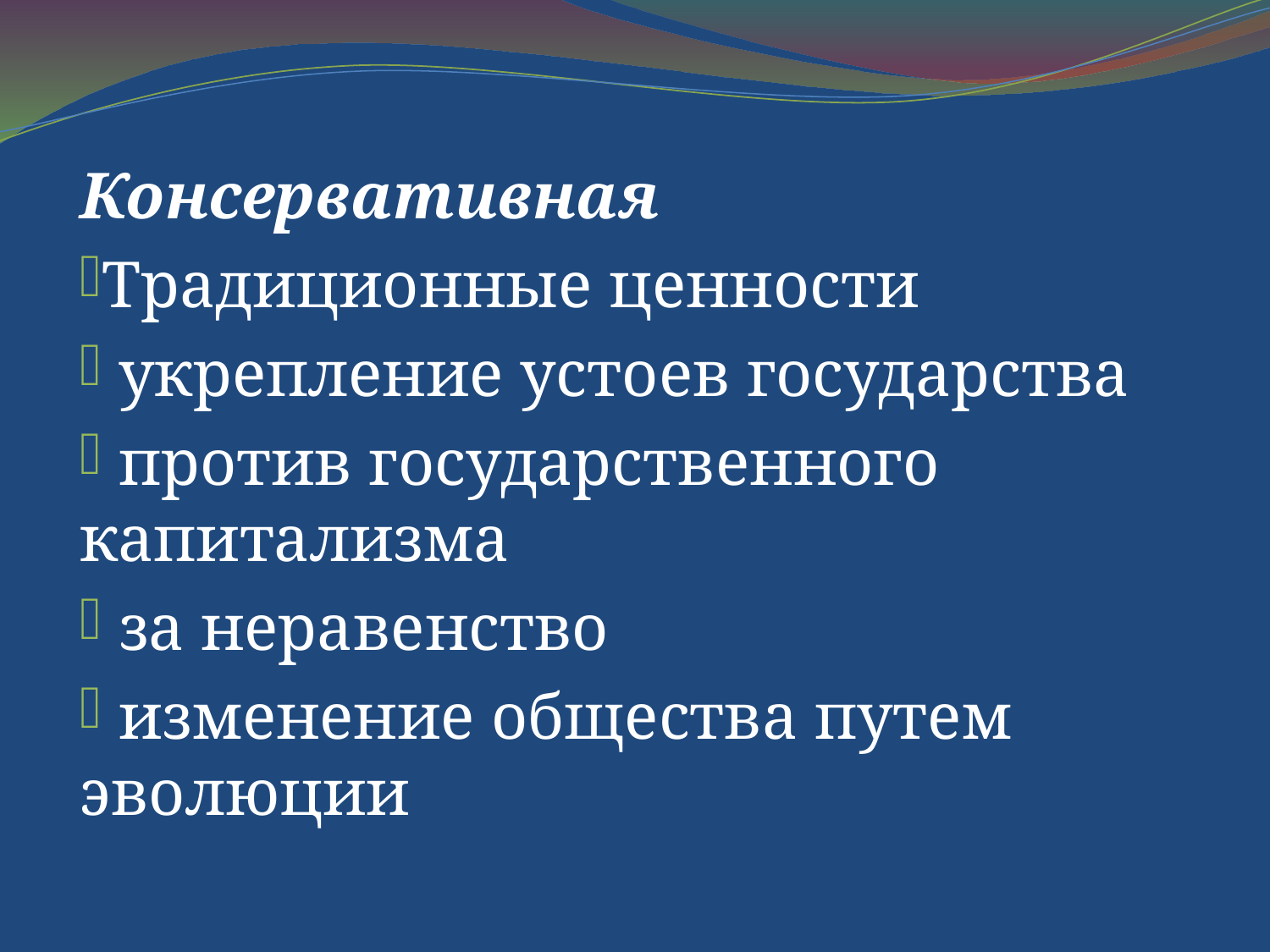

Консервативная
Традиционные ценности
 укрепление устоев государства
 против государственного капитализма
 за неравенство
 изменение общества путем эволюции